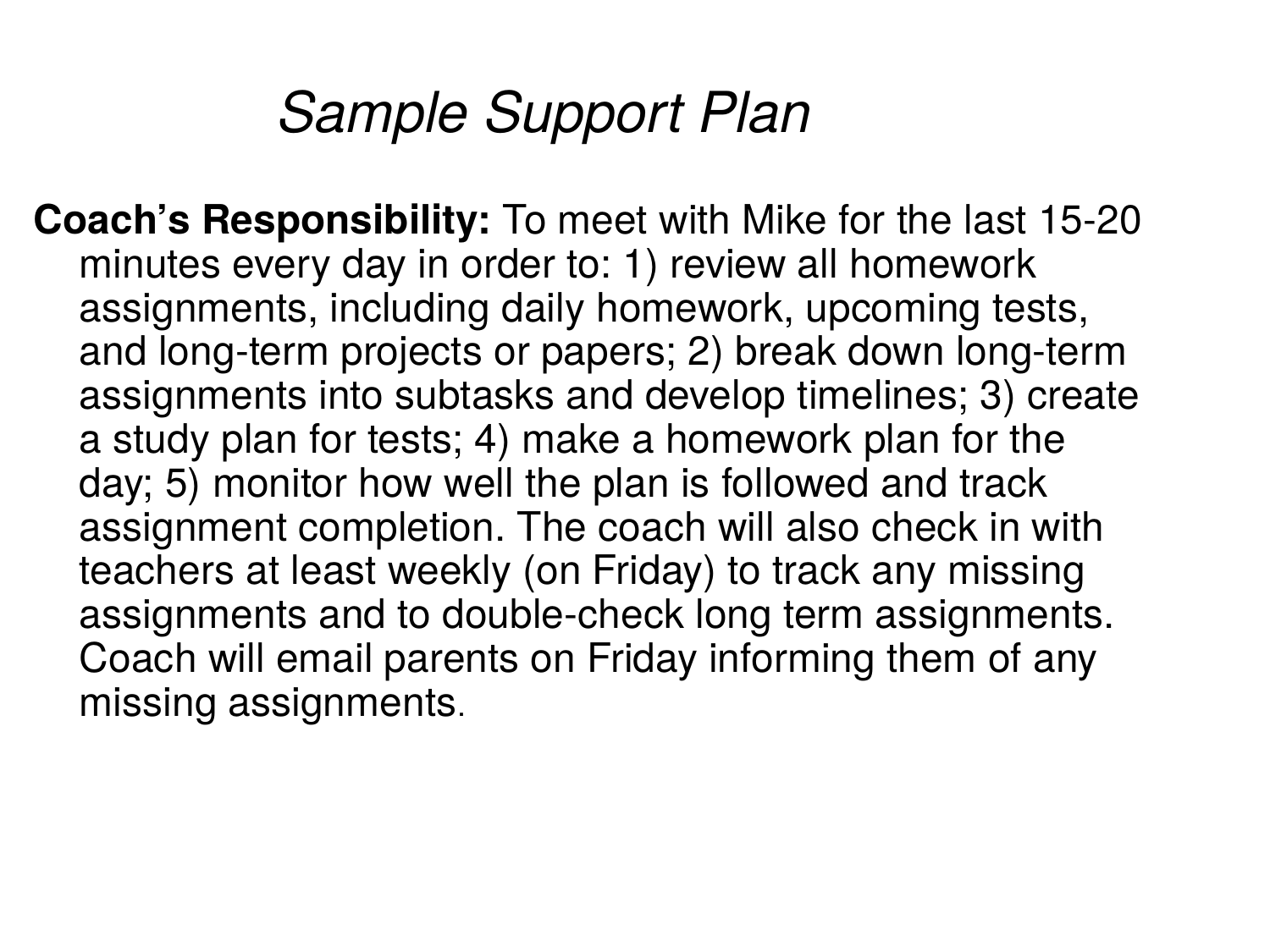

# Sample Support Plan

Coach’s Responsibility: To meet with Mike for the last 15-20 minutes every day in order to: 1) review all homework assignments, including daily homework, upcoming tests, and long-term projects or papers; 2) break down long-term assignments into subtasks and develop timelines; 3) create a study plan for tests; 4) make a homework plan for the day; 5) monitor how well the plan is followed and track assignment completion. The coach will also check in with teachers at least weekly (on Friday) to track any missing assignments and to double-check long term assignments. Coach will email parents on Friday informing them of any missing assignments.